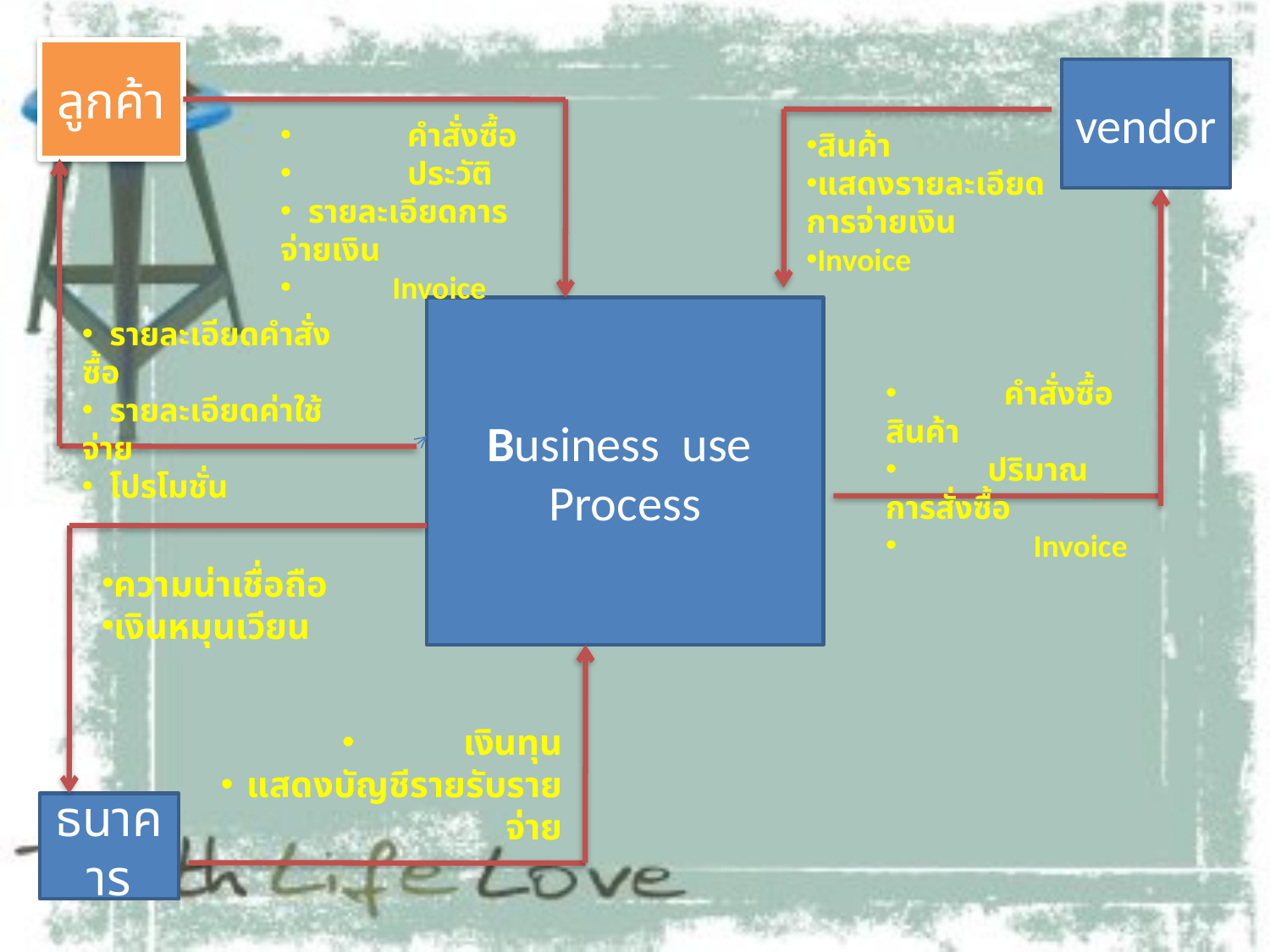

ลูกค้า
vendor
	คำสั่งซื้อ
	ประวัติ
  รายละเอียดการจ่ายเงิน
              Invoice
สินค้า
แสดงรายละเอียดการจ่ายเงิน
Invoice
Business  use  Process
  รายละเอียดคำสั่งซื้อ
  รายละเอียดค่าใช้จ่าย
  โปรโมชั่น
             คำสั่งซื้อสินค้า
           ปริมาณการสั่งซื้อ
                   Invoice
ความน่าเชื่อถือ
เงินหมุนเวียน

          เงินทุน
แสดงบัญชีรายรับรายจ่าย
ธนาคาร